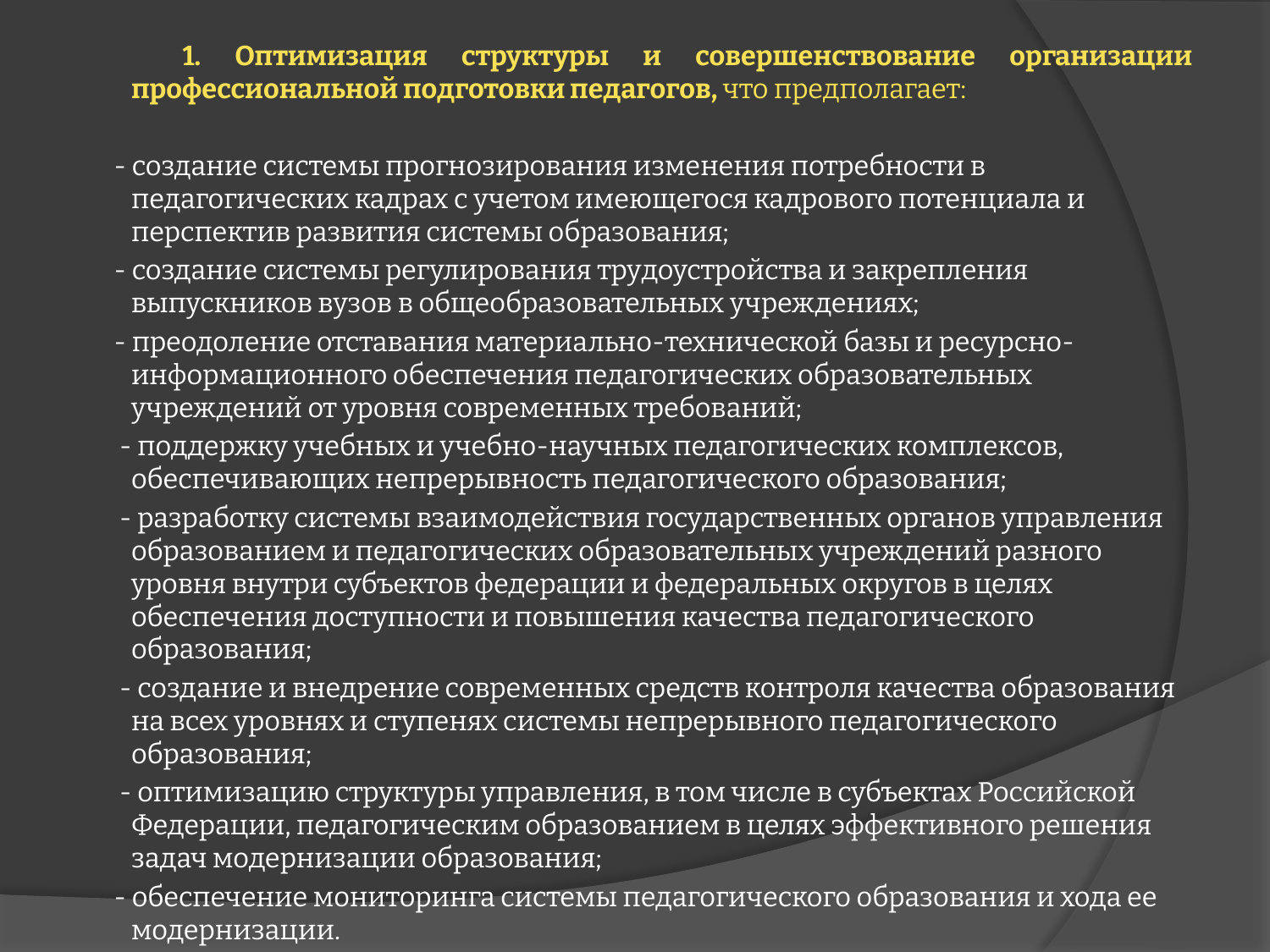

1. Оптимизация структуры и совершенствование организации профессиональной подготовки педагогов, что предполагает:

      - создание системы прогнозирования изменения потребности в педагогических кадрах с учетом имеющегося кадрового потенциала и перспектив развития системы образования;
      - создание системы регулирования трудоустройства и закрепления выпускников вузов в общеобразовательных учреждениях;
      - преодоление отставания материально-технической базы и ресурсно-информационного обеспечения педагогических образовательных учреждений от уровня современных требований;
       - поддержку учебных и учебно-научных педагогических комплексов, обеспечивающих непрерывность педагогического образования;
       - разработку системы взаимодействия государственных органов управления образованием и педагогических образовательных учреждений разного уровня внутри субъектов федерации и федеральных округов в целях обеспечения доступности и повышения качества педагогического образования;
       - создание и внедрение современных средств контроля качества образования на всех уровнях и ступенях системы непрерывного педагогического образования;
       - оптимизацию структуры управления, в том числе в субъектах Российской Федерации, педагогическим образованием в целях эффективного решения задач модернизации образования;
      - обеспечение мониторинга системы педагогического образования и хода ее модернизации.